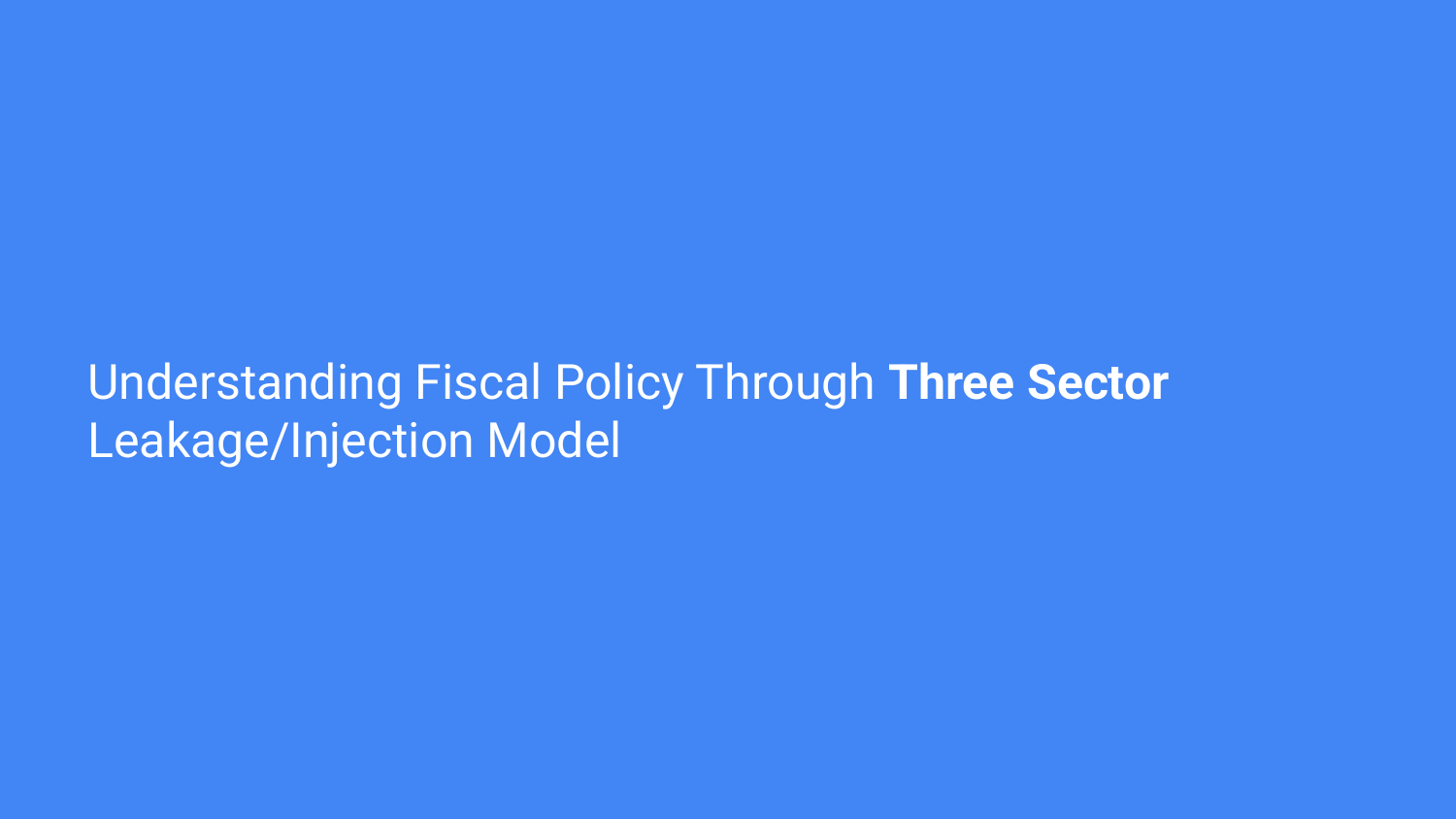

# Understanding Fiscal Policy Through Three Sector Leakage/Injection Model